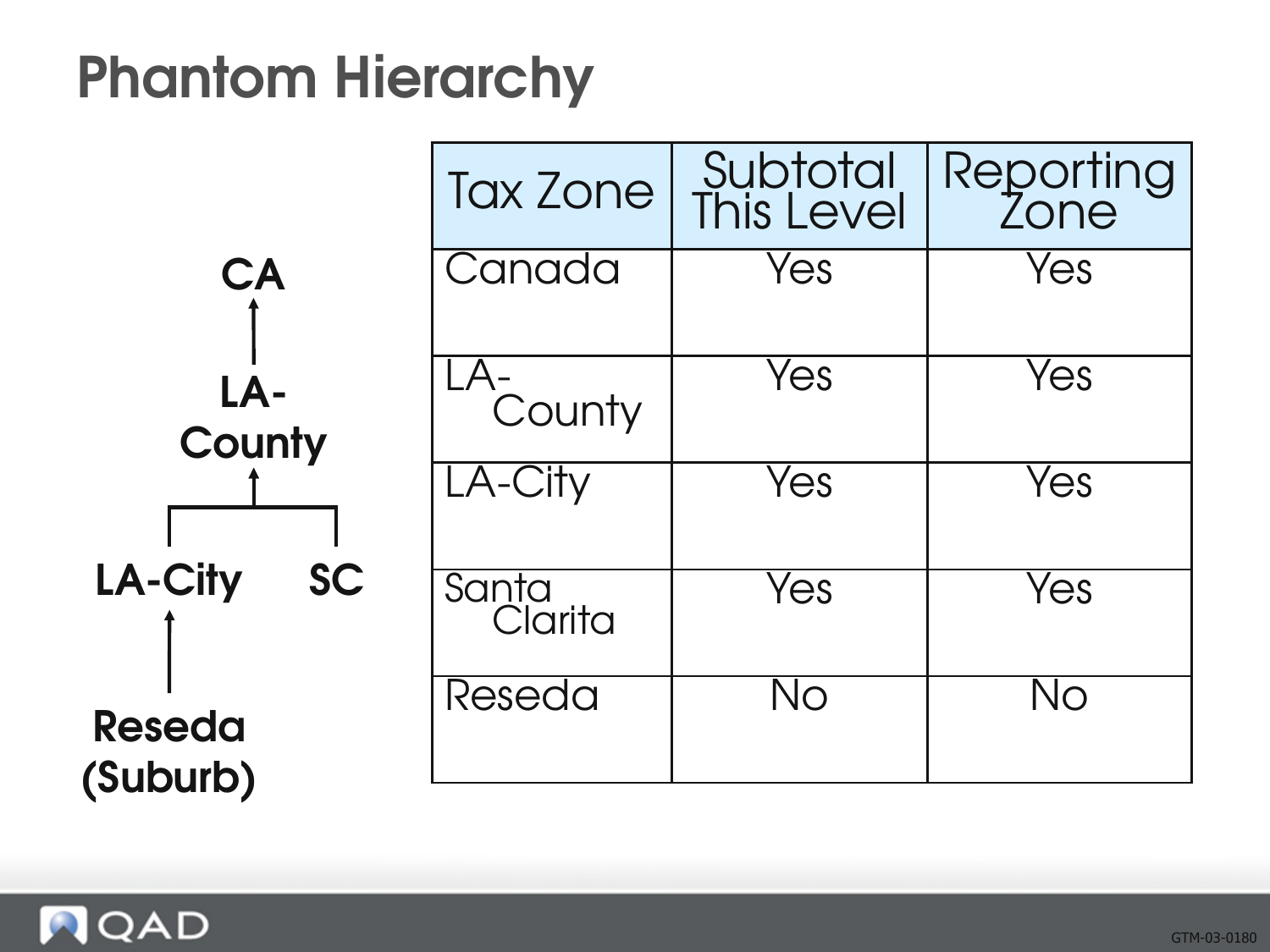

# Phantom Hierarchy
| Tax Zone | Subtotal This Level | Reporting Zone |
| --- | --- | --- |
| Canada | Yes | Yes |
| LA-County | Yes | Yes |
| LA-City | Yes | Yes |
| Santa Clarita | Yes | Yes |
| Reseda | No | No |
CA
LA-
County
LA-City
SC
Reseda
(Suburb)
GTM-03-0180